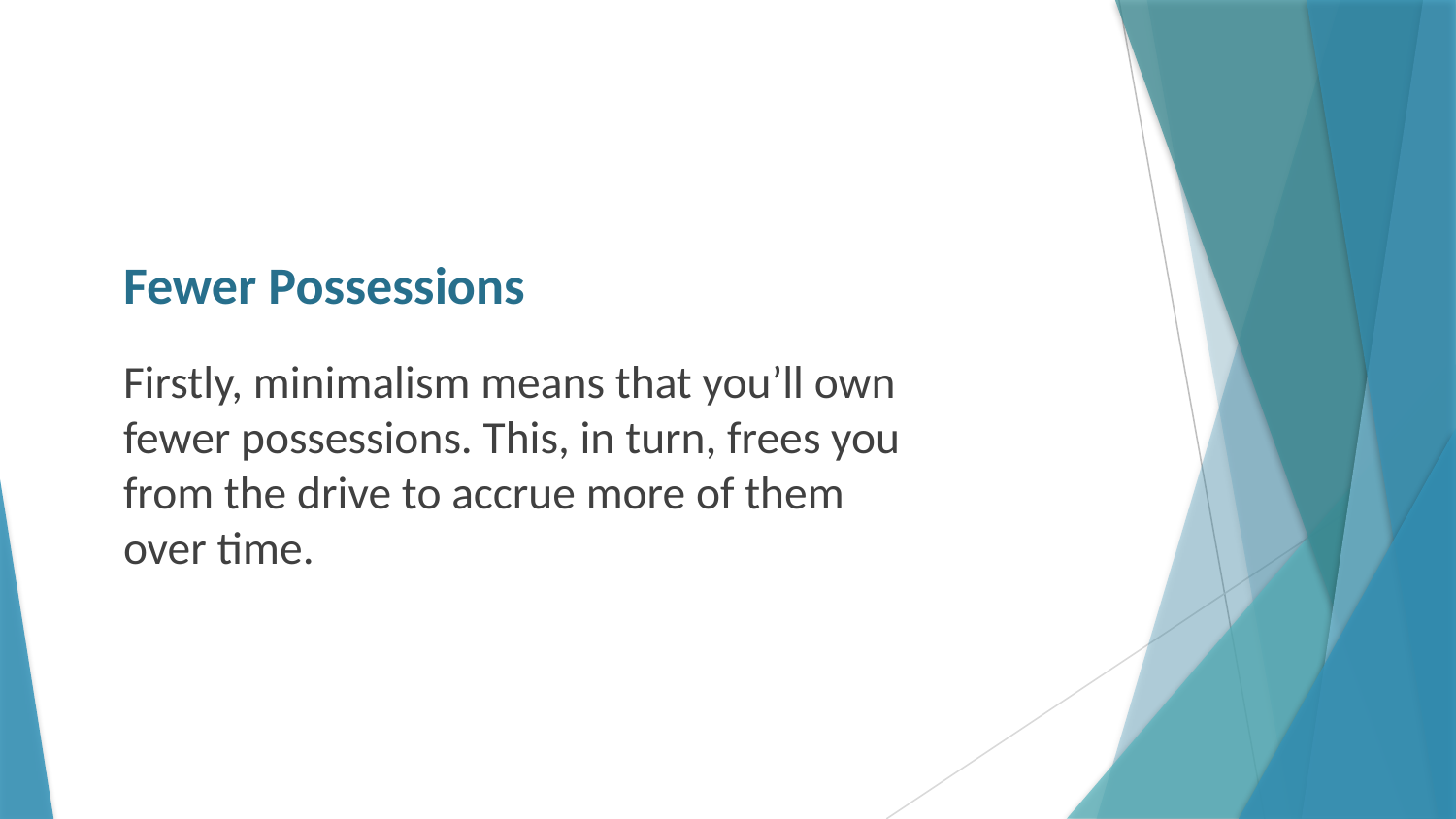

# Fewer Possessions
Firstly, minimalism means that you’ll own fewer possessions. This, in turn, frees you from the drive to accrue more of them over time.